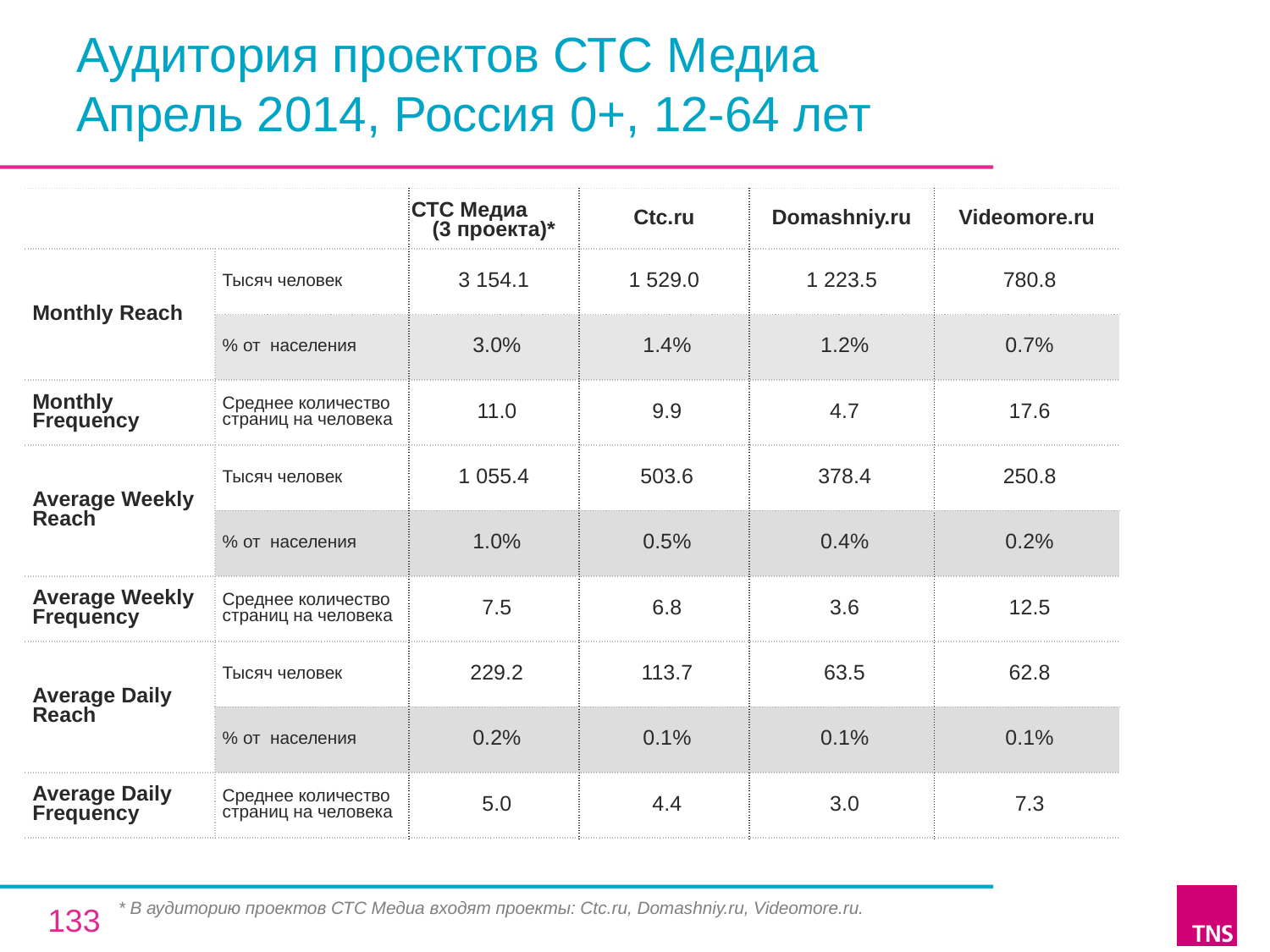

# Аудитория проектов СТС Медиа Апрель 2014, Россия 0+, 12-64 лет
|  |  | СТС Медиа (3 проекта)\* | Ctc.ru | Domashniy.ru | Videomore.ru |
| --- | --- | --- | --- | --- | --- |
| Monthly Reach | Тысяч человек | 3 154.1 | 1 529.0 | 1 223.5 | 780.8 |
|  | % от населения | 3.0% | 1.4% | 1.2% | 0.7% |
| Monthly Frequency | Среднее количество страниц на человека | 11.0 | 9.9 | 4.7 | 17.6 |
| Average Weekly Reach | Тысяч человек | 1 055.4 | 503.6 | 378.4 | 250.8 |
|  | % от населения | 1.0% | 0.5% | 0.4% | 0.2% |
| Average Weekly Frequency | Среднее количество страниц на человека | 7.5 | 6.8 | 3.6 | 12.5 |
| Average Daily Reach | Тысяч человек | 229.2 | 113.7 | 63.5 | 62.8 |
|  | % от населения | 0.2% | 0.1% | 0.1% | 0.1% |
| Average Daily Frequency | Среднее количество страниц на человека | 5.0 | 4.4 | 3.0 | 7.3 |
* В аудиторию проектов СТС Медиа входят проекты: Ctc.ru, Domashniy.ru, Videomore.ru.
133